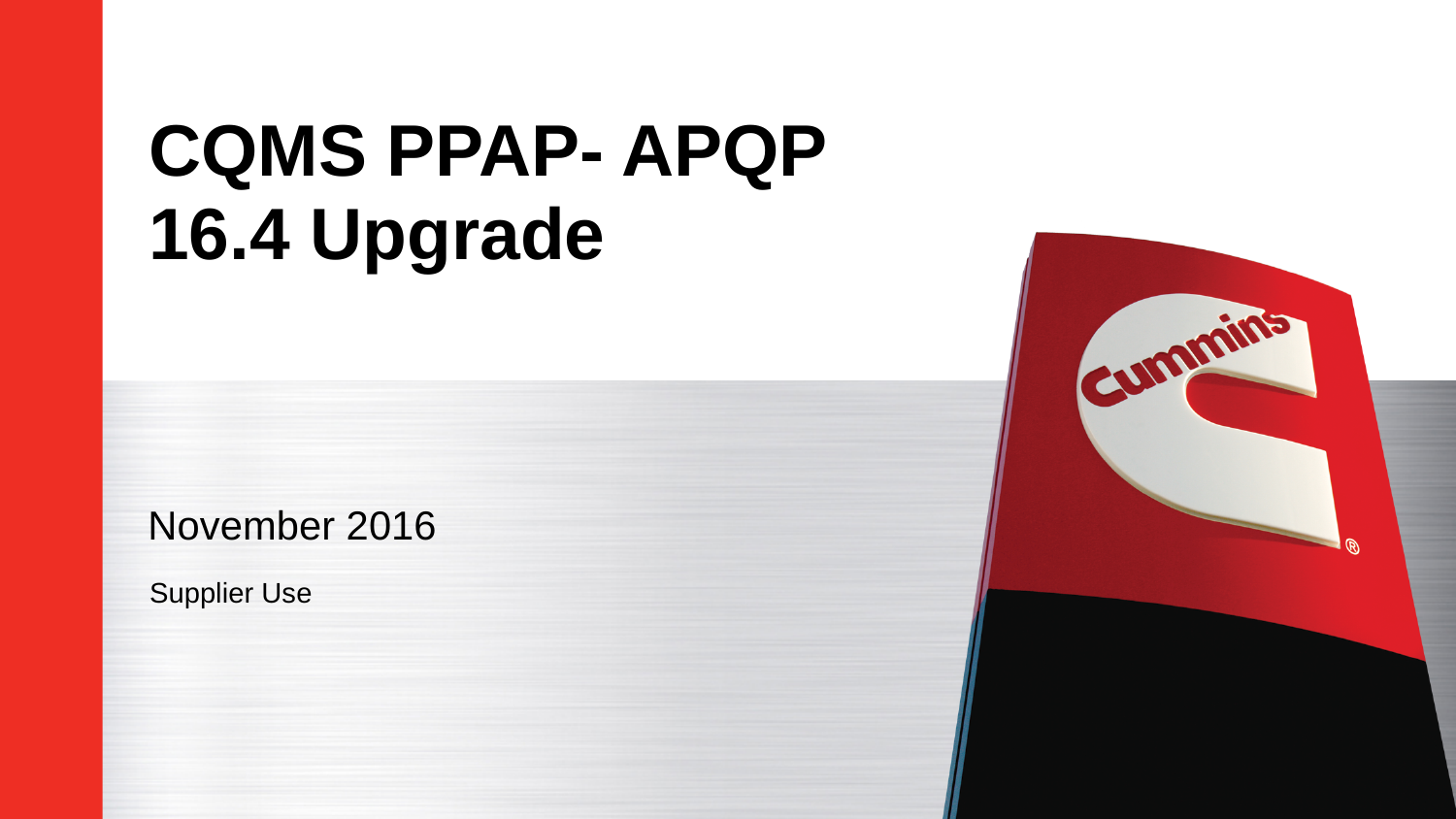

# CQMS PPAP- APQP 16.4 Upgrade
November 2016
Supplier Use